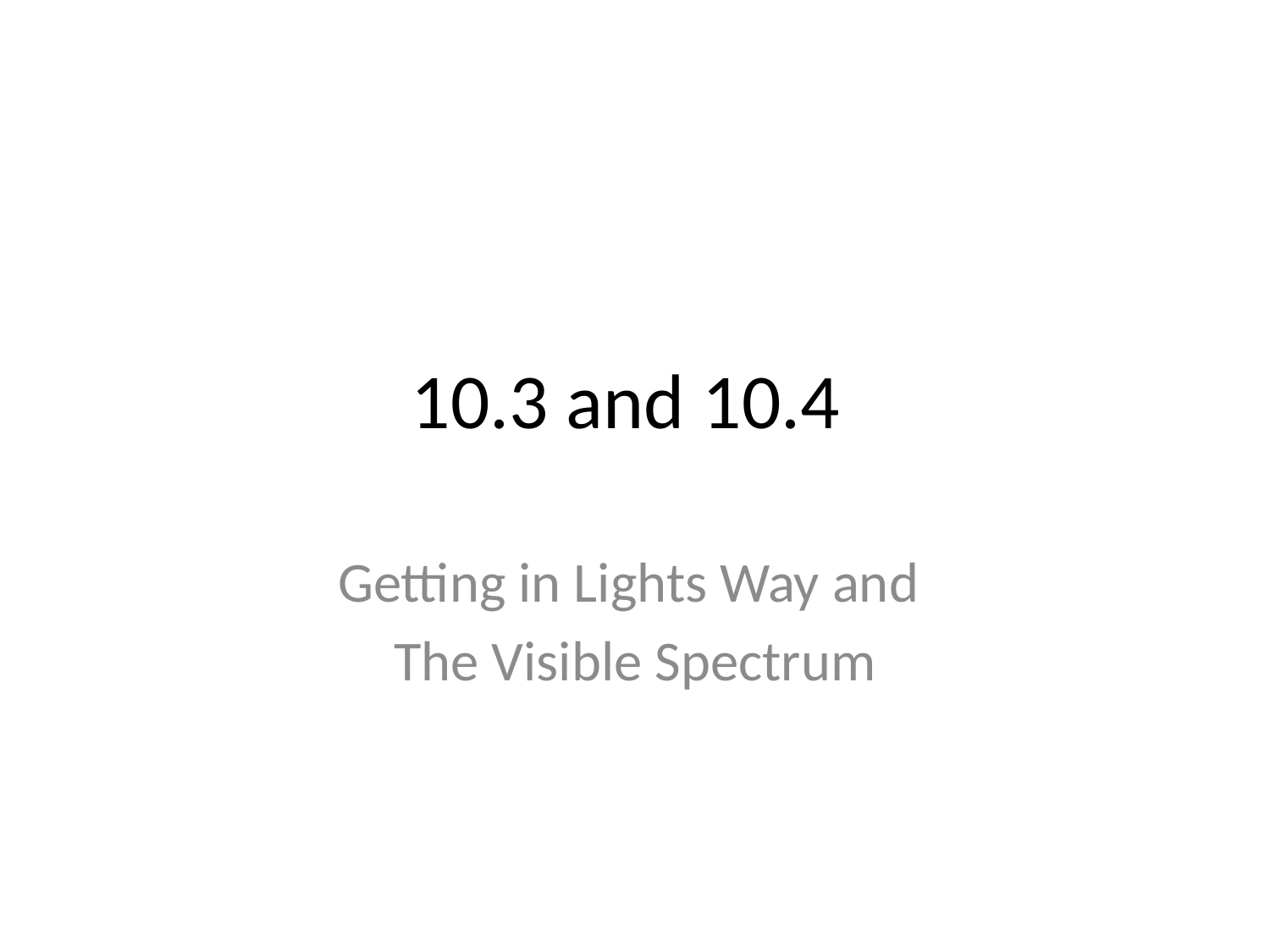

# 10.3 and 10.4
Getting in Lights Way and
The Visible Spectrum